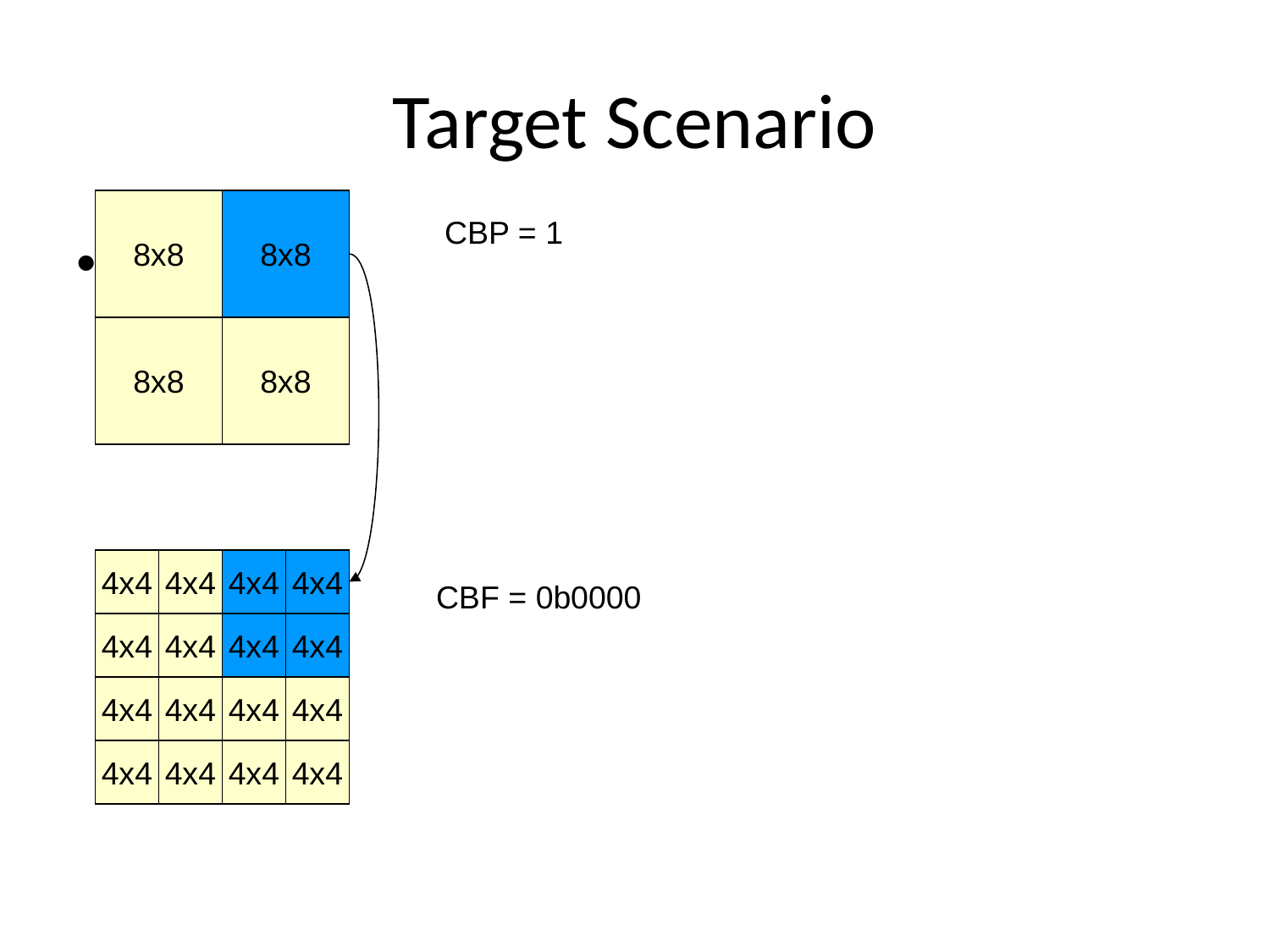

# Target Scenario
8x8
8x8

8x8

8x8
CBP = 1

8x8
8x8
8x8
8x8
8x8
4x4
4x4
4x4
4x4
CBF = 0b0000
4x4
4x4
4x4
4x4
4x4
4x4
4x4
4x4
4x4
4x4
4x4
4x4